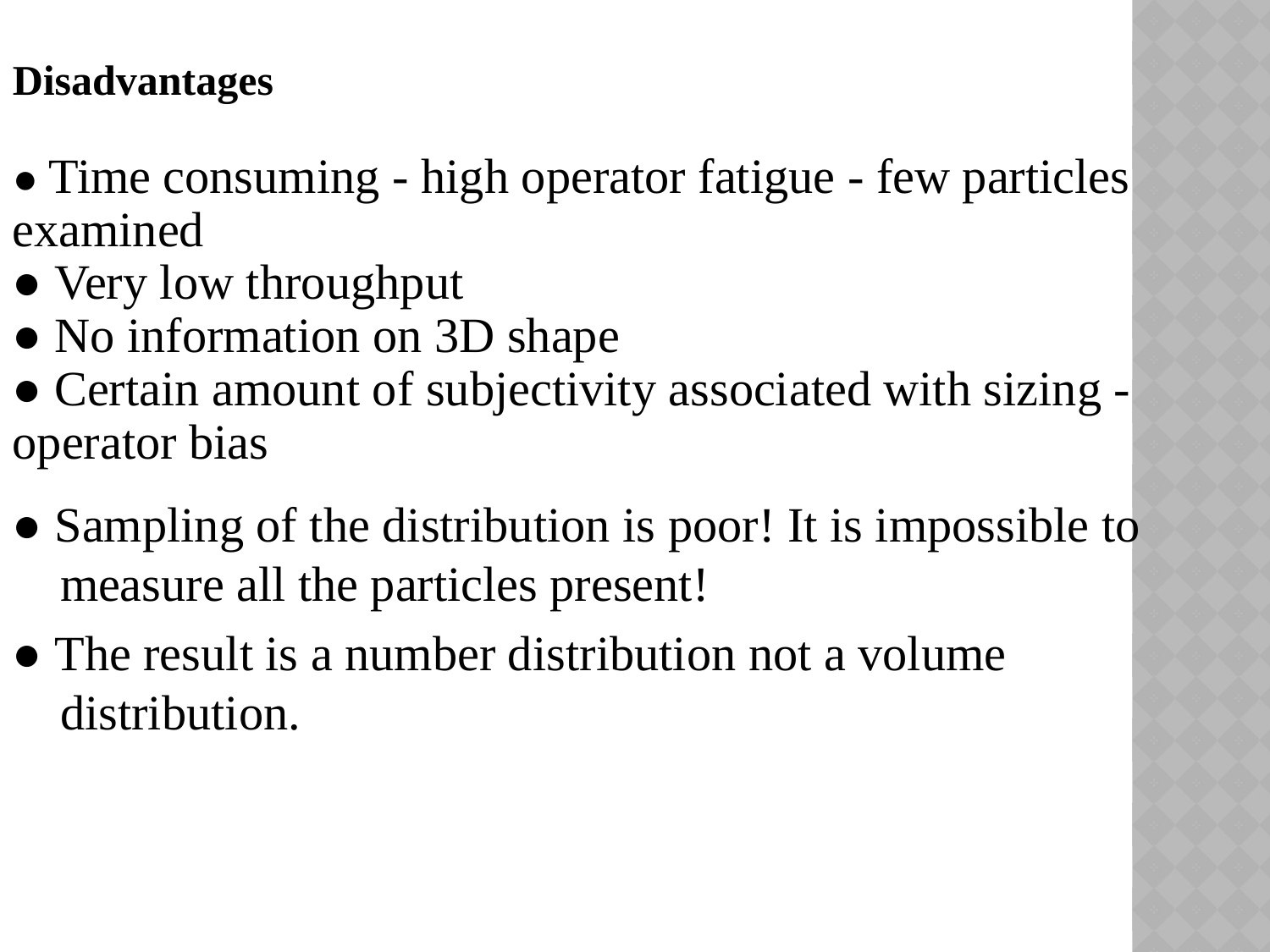

Disadvantages

● Time consuming - high operator fatigue - few particles examined
● Very low throughput
● No information on 3D shape
● Certain amount of subjectivity associated with sizing - operator bias

● Sampling of the distribution is poor! It is impossible to measure all the particles present!
● The result is a number distribution not a volume distribution.